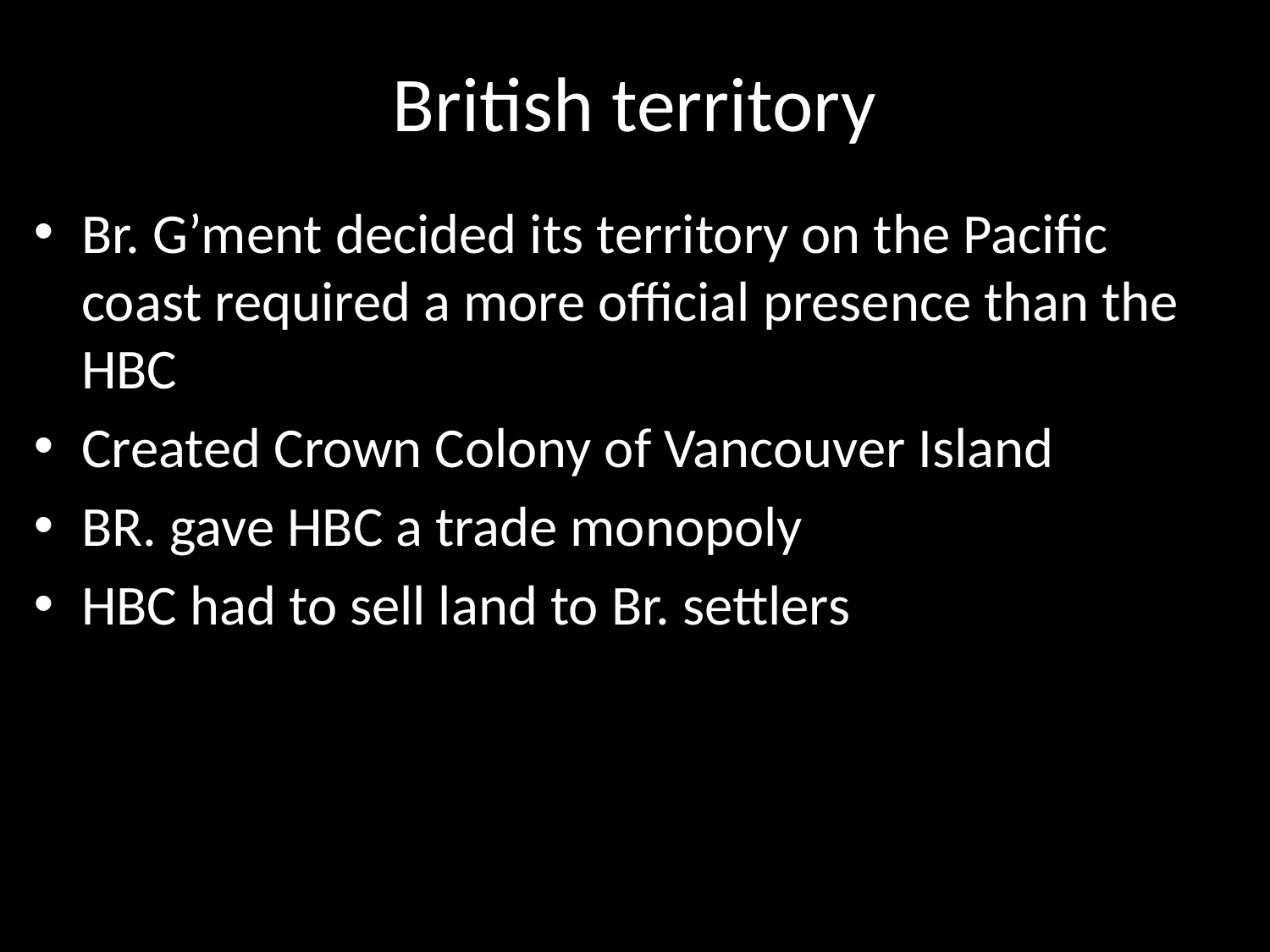

# British territory
Br. G’ment decided its territory on the Pacific coast required a more official presence than the HBC
Created Crown Colony of Vancouver Island
BR. gave HBC a trade monopoly
HBC had to sell land to Br. settlers